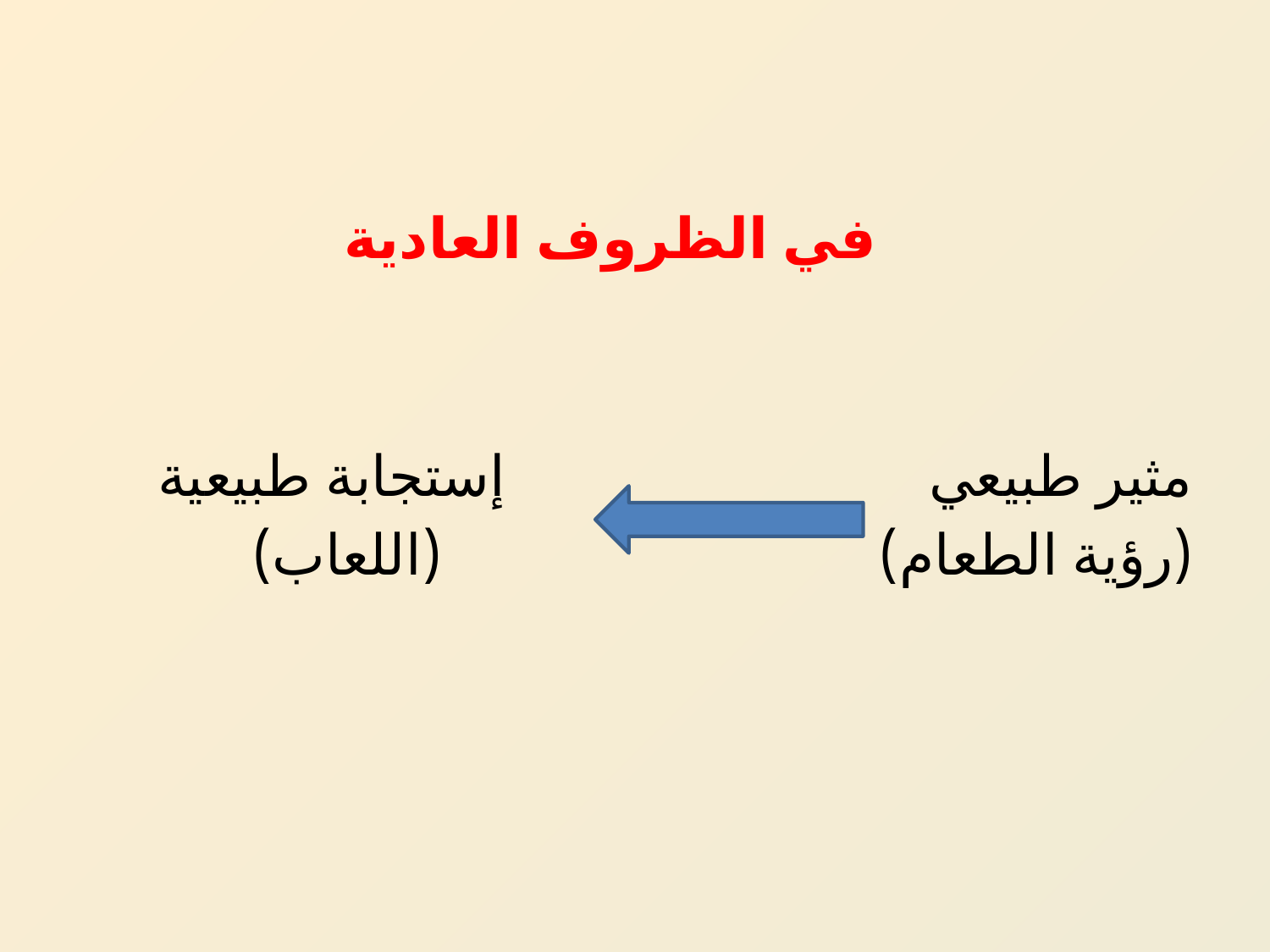

في الظروف العادية

مثير طبيعي                             إستجابة طبيعية
(رؤية الطعام)                              (اللعاب)